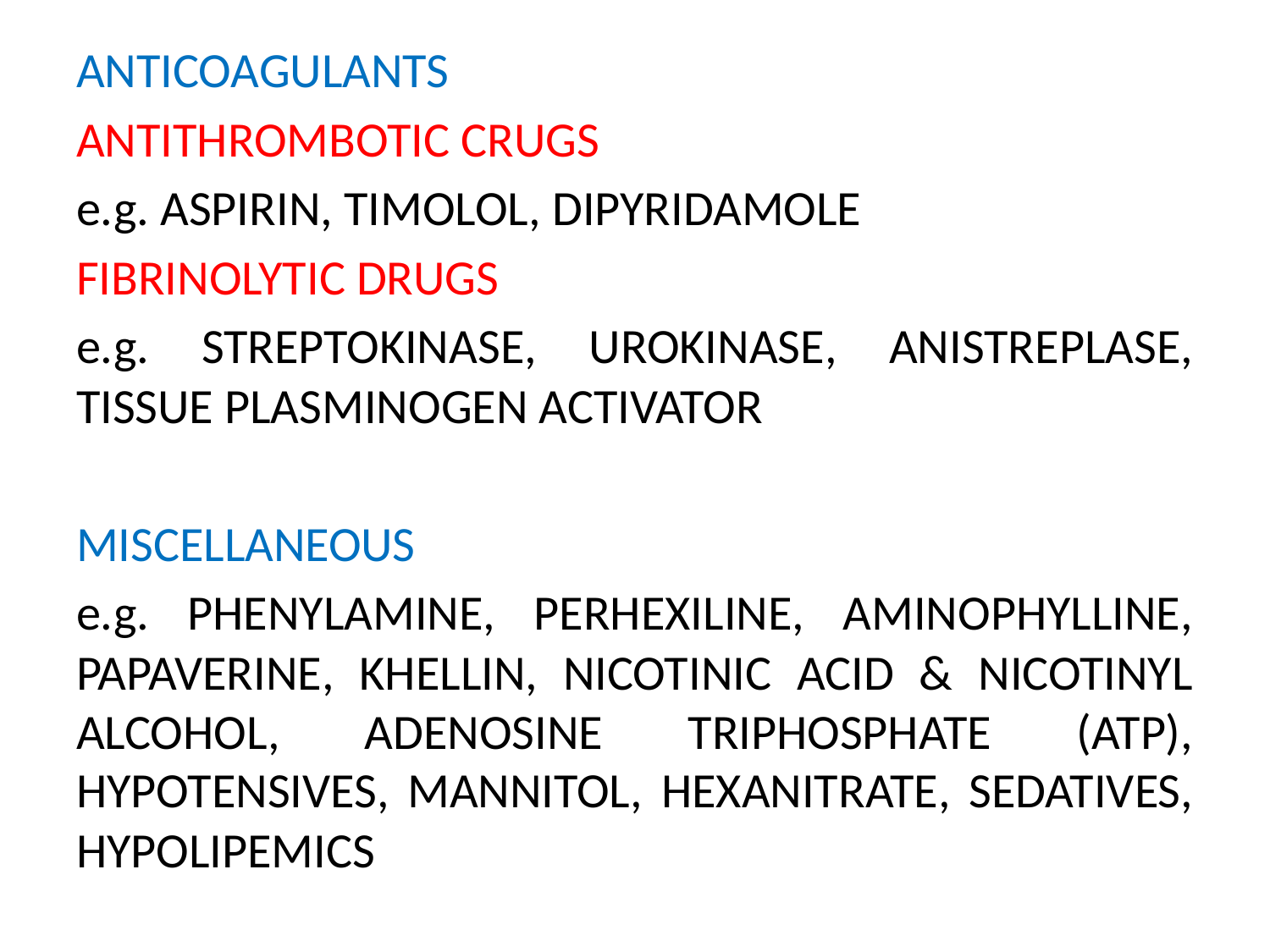

ANTICOAGULANTS
ANTITHROMBOTIC CRUGS
e.g. ASPIRIN, TIMOLOL, DIPYRIDAMOLE
FIBRINOLYTIC DRUGS
e.g. STREPTOKINASE, UROKINASE, ANISTREPLASE, TISSUE PLASMINOGEN ACTIVATOR

MISCELLANEOUS
e.g. PHENYLAMINE, PERHEXILINE, AMINOPHYLLINE, PAPAVERINE, KHELLIN, NICOTINIC ACID & NICOTINYL ALCOHOL, ADENOSINE TRIPHOSPHATE (ATP), HYPOTENSIVES, MANNITOL, HEXANITRATE, SEDATIVES, HYPOLIPEMICS